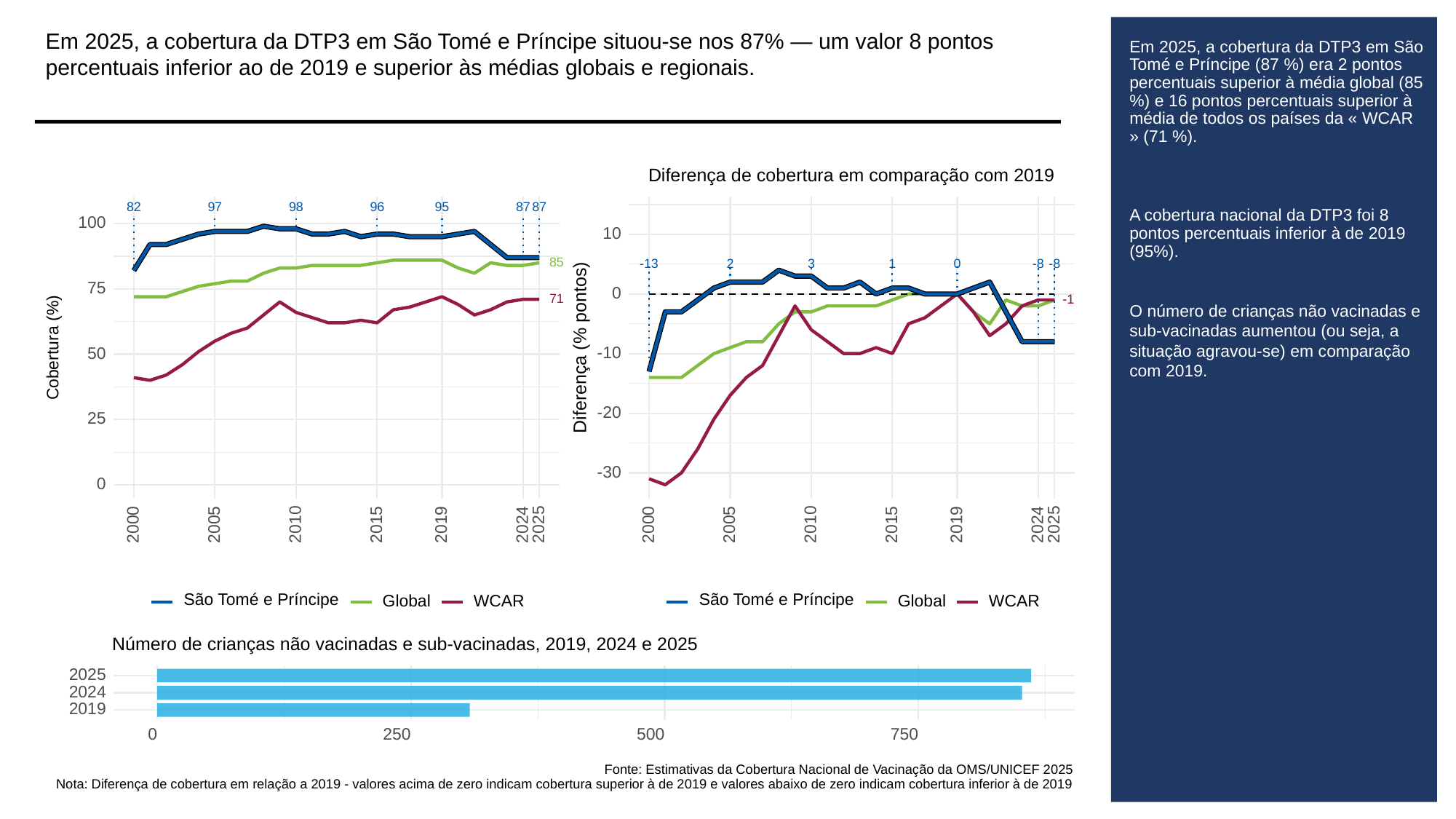

Em 2025, a cobertura da DTP3 em São Tomé e Príncipe situou-se nos 87% — um valor 8 pontos percentuais inferior ao de 2019 e superior às médias globais e regionais.
# Em 2025, a cobertura da DTP3 em São Tomé e Príncipe (87 %) era 2 pontos percentuais superior à média global (85 %) e 16 pontos percentuais superior à média de todos os países da « WCAR » (71 %).

A cobertura nacional da DTP3 foi 8 pontos percentuais inferior à de 2019 (95%).

O número de crianças não vacinadas e sub-vacinadas aumentou (ou seja, a situação agravou-se) em comparação com 2019.

Diferença de cobertura em comparação com 2019

82
97
98
96
95
87
87

100

10

85
-13
3
0
-8
-8
2
1

75
0

71
-1
-1

Diferença (% pontos)
Cobertura (%)
-10
50

-20

25

-30

0

2000
2005
2010
2015
2019
2024
2025
2000
2005
2010
2015
2019
2024
2025
São Tomé e Príncipe
São Tomé e Príncipe
Global
WCAR
Global
WCAR

Número de crianças não vacinadas e sub-vacinadas, 2019, 2024 e 2025

2025

2024

2019

0
250
500
750
Fonte: Estimativas da Cobertura Nacional de Vacinação da OMS/UNICEF 2025
Nota: Diferença de cobertura em relação a 2019 - valores acima de zero indicam cobertura superior à de 2019 e valores abaixo de zero indicam cobertura inferior à de 2019